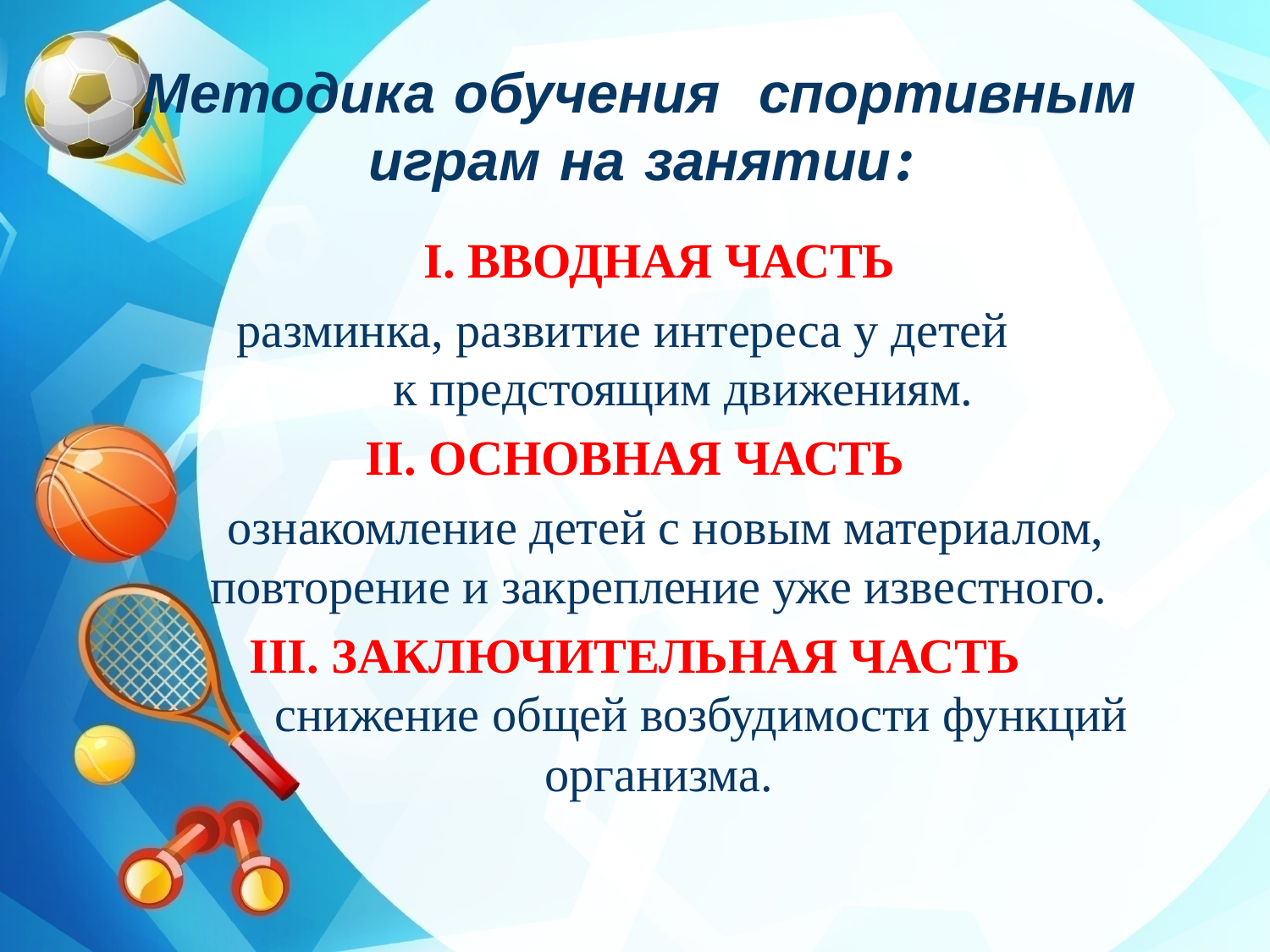

# Методика обучения  спортивным играм на занятии:
    I. ВВОДНАЯ ЧАСТЬ
             разминка, развитие интереса у детей                    к предстоящим движениям.
II. ОСНОВНАЯ ЧАСТЬ
     ознакомление детей с новым материалом, повторение и закрепление уже известного.
III. ЗАКЛЮЧИТЕЛЬНАЯ ЧАСТЬ
       снижение общей возбудимости функций организма.